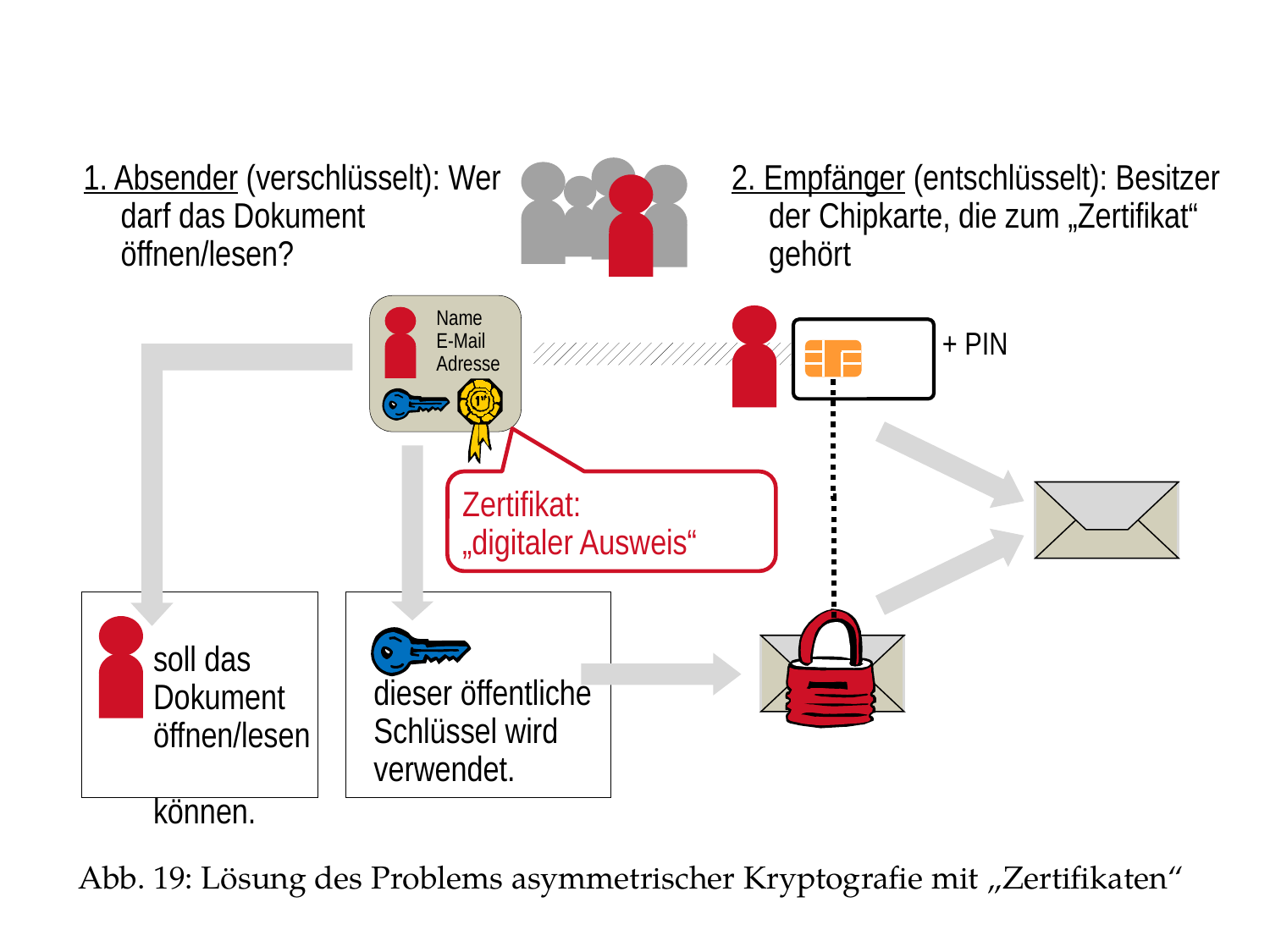

1. Absender (verschlüsselt): Wer darf das Dokument öffnen/lesen?
2. Empfänger (entschlüsselt): Besitzer der Chipkarte, die zum „Zertifikat“ gehört
Name
E-Mail
Adresse

+ PIN

Zertifikat:
„digitaler Ausweis“

soll das
Dokument öffnen/lesen
können.
dieser öffentliche Schlüssel wird verwendet.
Abb. 19: Lösung des Problems asymmetrischer Kryptografie mit „Zertifikaten“